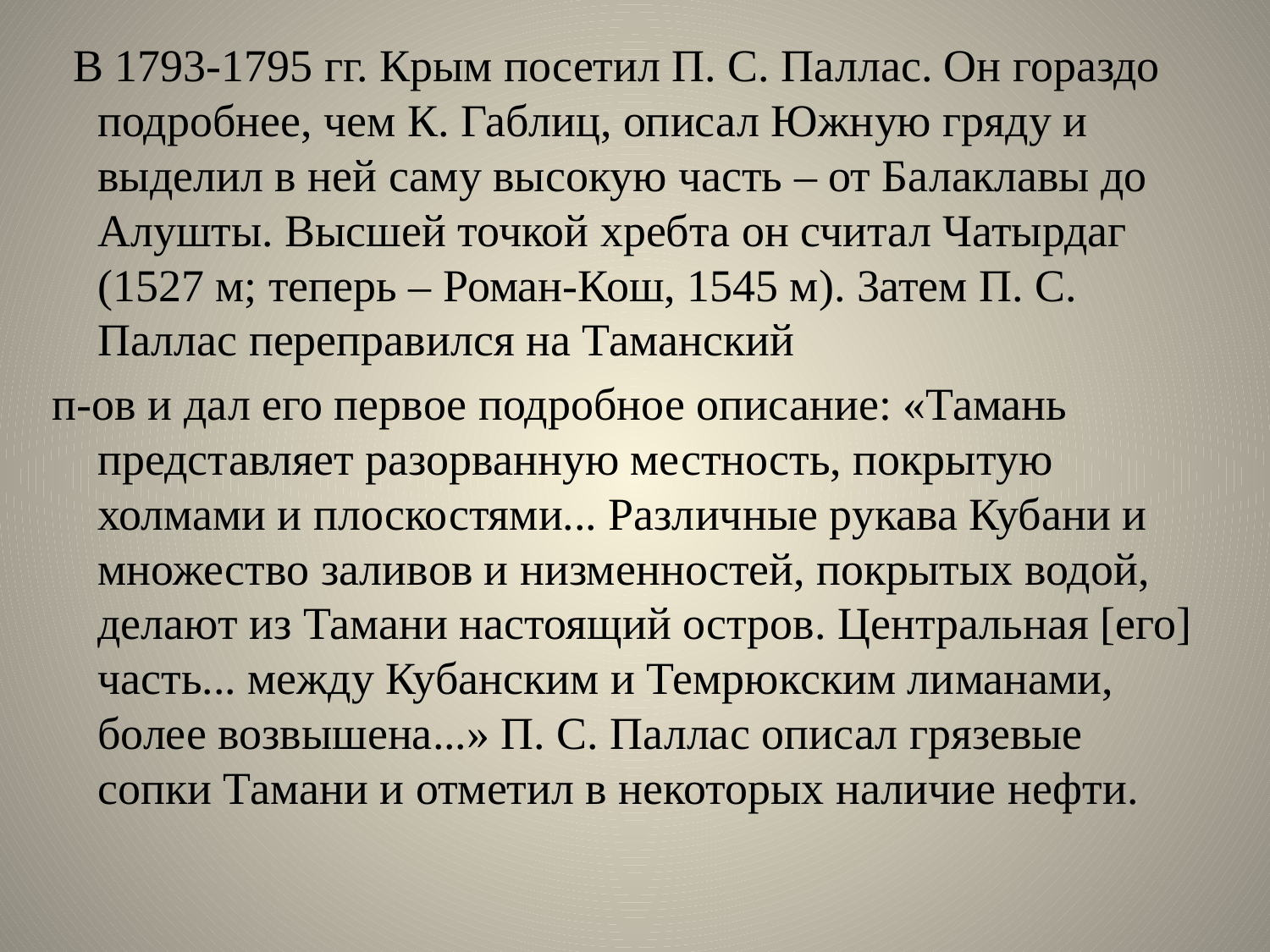

В 1793-1795 гг. Крым посетил П. С. Паллас. Он гораздо подробнее, чем К. Габлиц, описал Южную гряду и выделил в ней саму высокую часть – от Балаклавы до Алушты. Высшей точкой хребта он считал Чатырдаг (1527 м; теперь – Роман-Кош, 1545 м). 3атем П. С. Паллас переправился на Таманский
п-ов и дал его первое подробное описание: «Тамань представляет разорванную местность, покрытую холмами и плоскостями... Различные рукава Кубани и множество заливов и низменностей, покрытых водой, делают из Тамани настоящий остров. Центральная [его] часть... между Кубанским и Темрюкским лиманами, более возвышена...» П. С. Паллас описал грязевые сопки Тамани и отметил в некоторых наличие нефти.

#